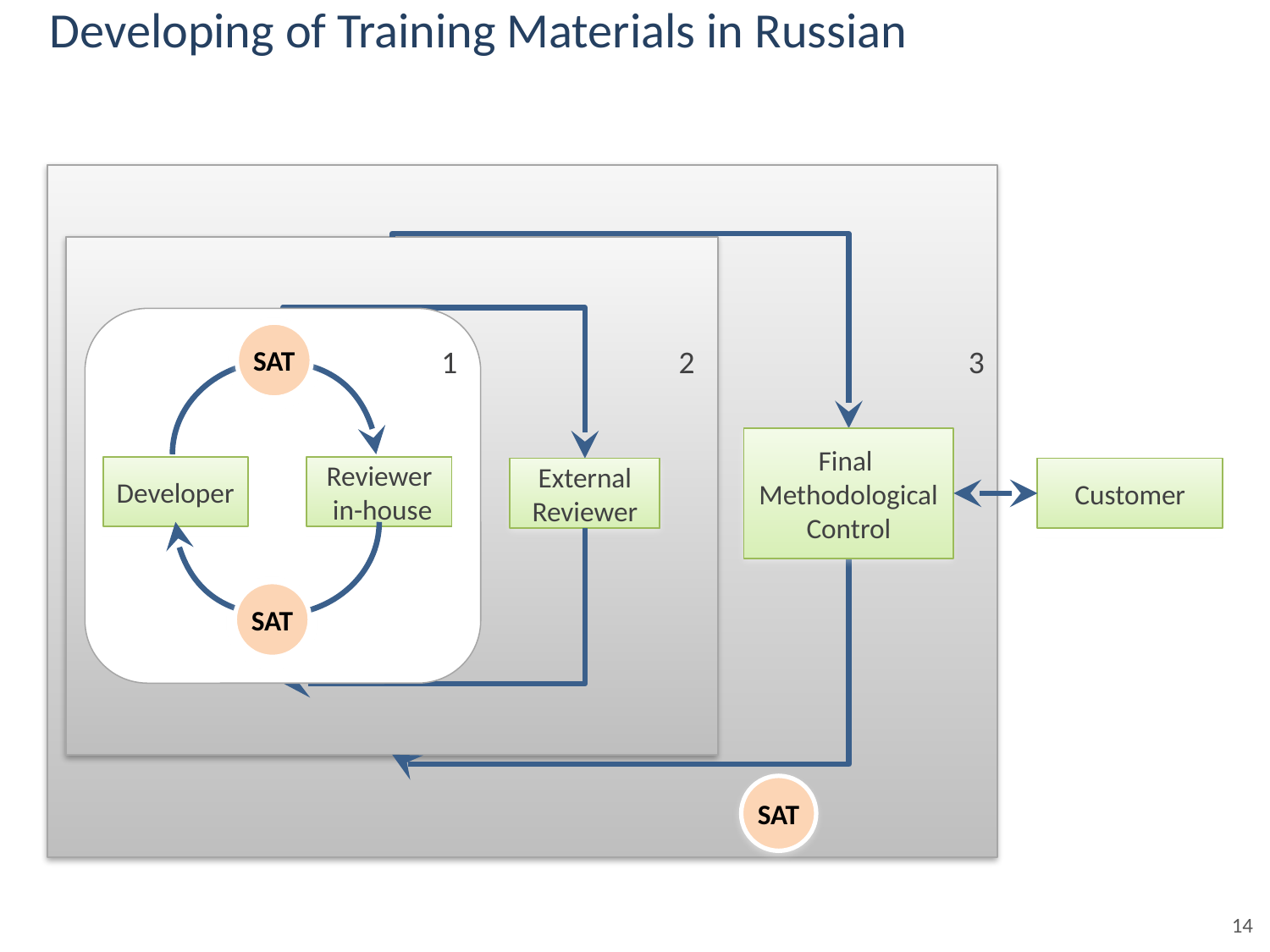

# Developing of Training Materials in Russian
Developing of Training Materials in Russian

SAT
1
2
3

Final
Methodological
Control
Reviewer
 in-house
Developer
External Reviewer
Customer

SAT
SAT
14
© ROSATOM-CICE&T